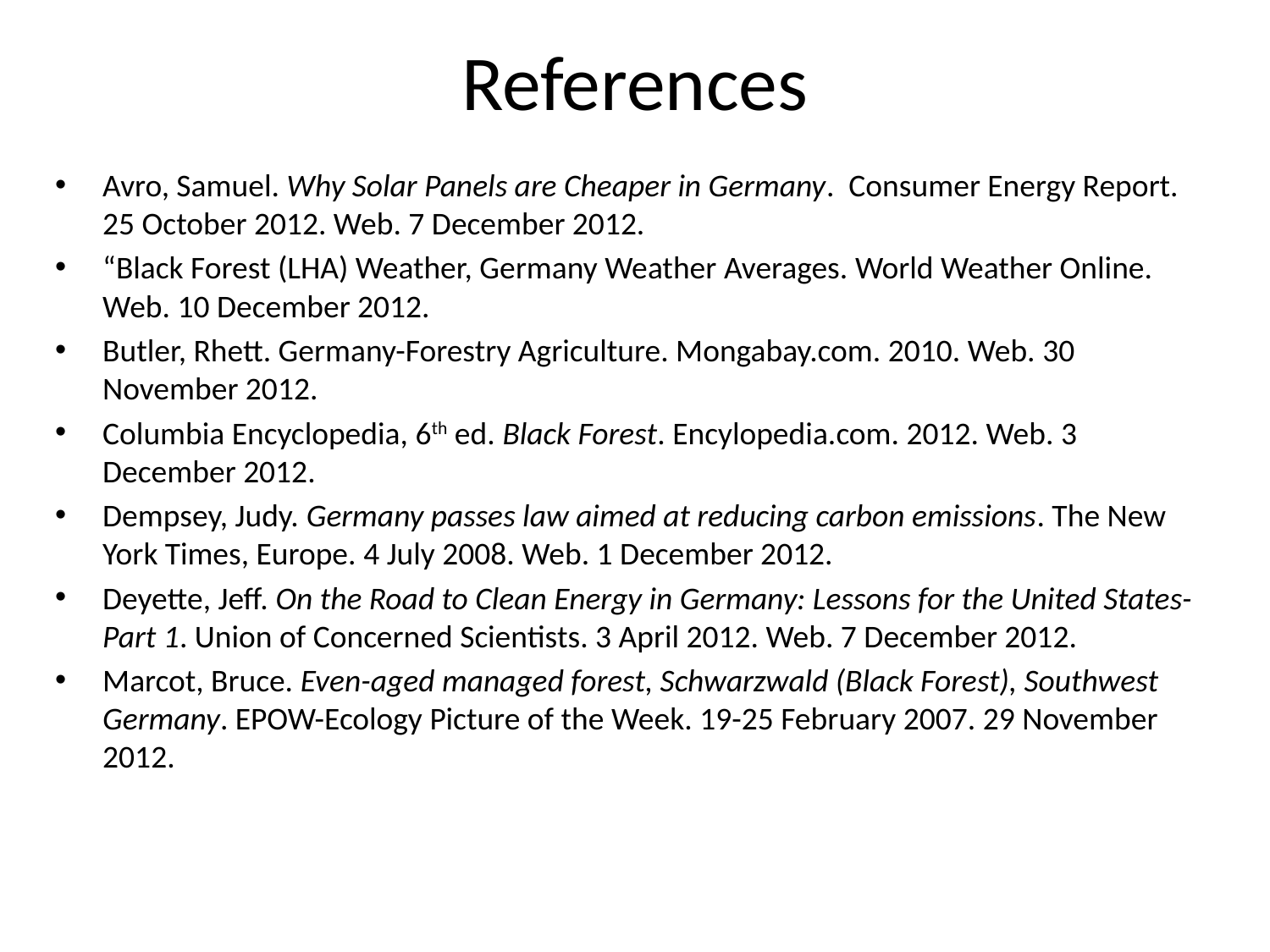

# References
Avro, Samuel. Why Solar Panels are Cheaper in Germany.  Consumer Energy Report. 25 October 2012. Web. 7 December 2012.
“Black Forest (LHA) Weather, Germany Weather Averages. World Weather Online. Web. 10 December 2012.
Butler, Rhett. Germany-Forestry Agriculture. Mongabay.com. 2010. Web. 30 November 2012.
Columbia Encyclopedia, 6th ed. Black Forest. Encylopedia.com. 2012. Web. 3 December 2012.
Dempsey, Judy. Germany passes law aimed at reducing carbon emissions. The New York Times, Europe. 4 July 2008. Web. 1 December 2012.
Deyette, Jeff. On the Road to Clean Energy in Germany: Lessons for the United States-Part 1. Union of Concerned Scientists. 3 April 2012. Web. 7 December 2012.
Marcot, Bruce. Even-aged managed forest, Schwarzwald (Black Forest), Southwest Germany. EPOW-Ecology Picture of the Week. 19-25 February 2007. 29 November 2012.